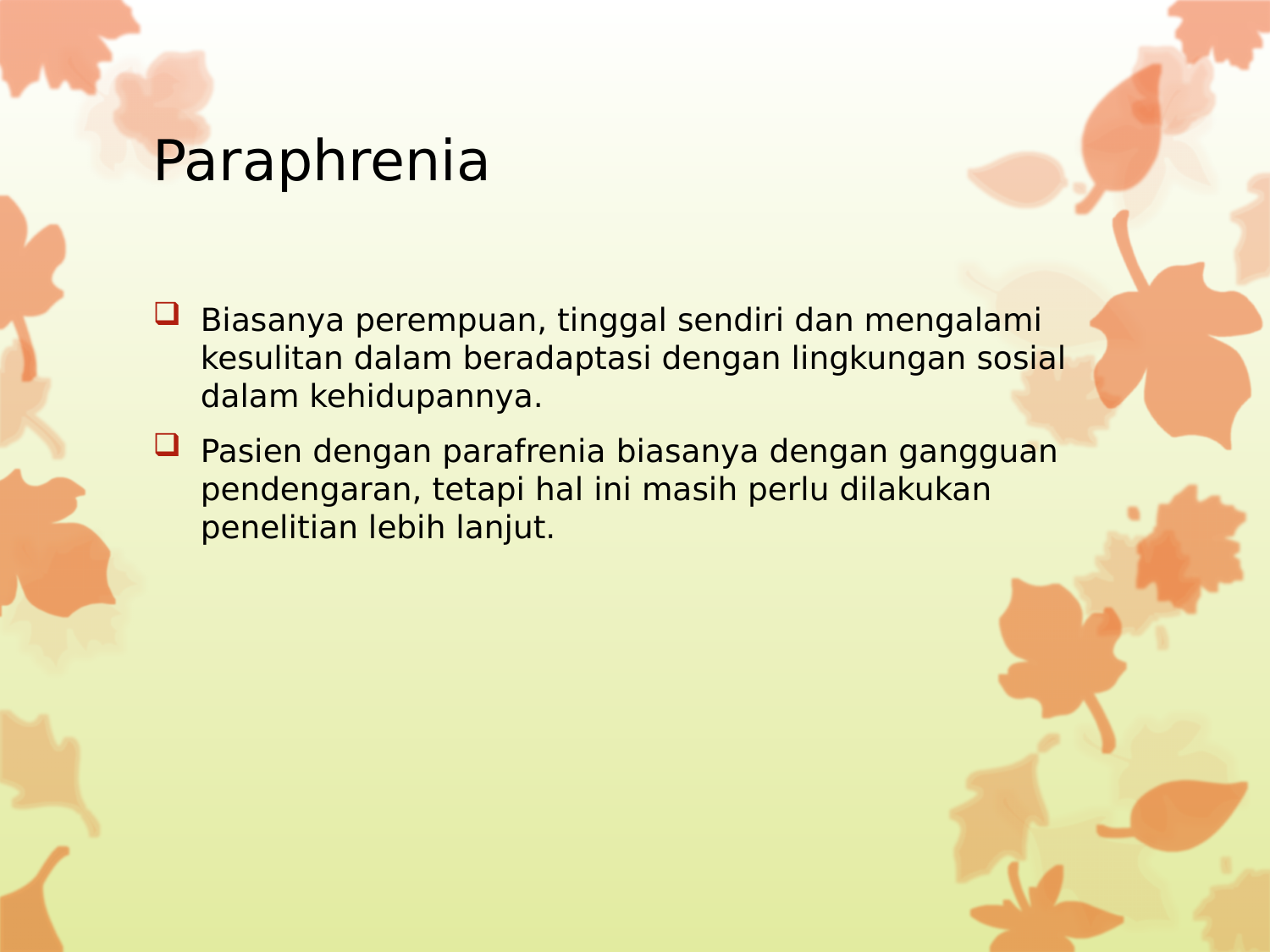

# Paraphrenia
Biasanya perempuan, tinggal sendiri dan mengalami kesulitan dalam beradaptasi dengan lingkungan sosial dalam kehidupannya.
Pasien dengan parafrenia biasanya dengan gangguan pendengaran, tetapi hal ini masih perlu dilakukan penelitian lebih lanjut.